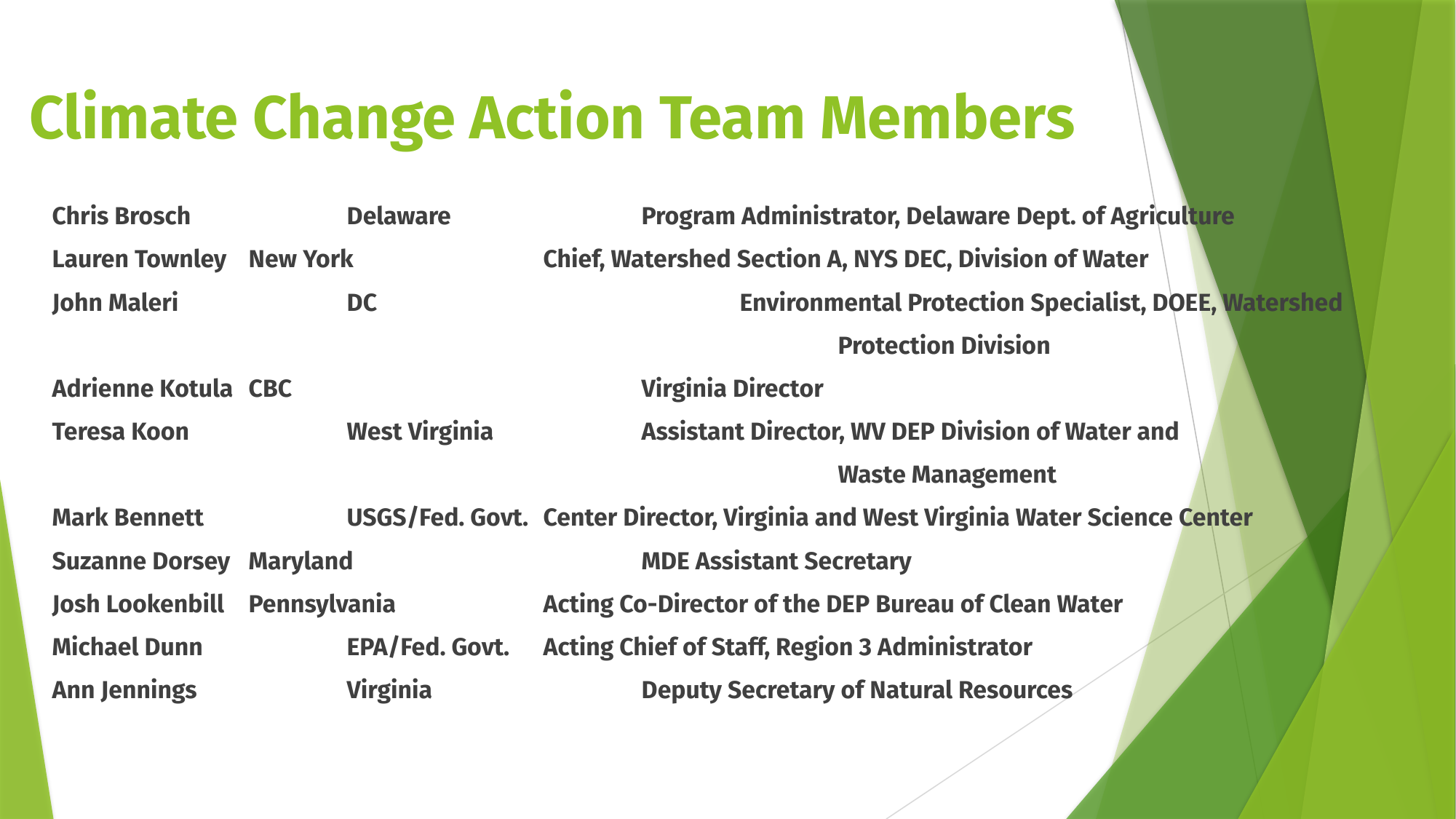

# Climate Change Action Team Members

Chris Brosch		Delaware		Program Administrator, Delaware Dept. of Agriculture
Lauren Townley	New York		Chief, Watershed Section A, NYS DEC, Division of Water
John Maleri		DC 				Environmental Protection Specialist, DOEE, Watershed
								Protection Division
Adrienne Kotula	CBC				Virginia Director
Teresa Koon		West Virginia		Assistant Director, WV DEP Division of Water and
								Waste Management
Mark Bennett		USGS/Fed. Govt.	Center Director, Virginia and West Virginia Water Science Center
Suzanne Dorsey	Maryland			MDE Assistant Secretary
Josh Lookenbill	Pennsylvania 		Acting Co-Director of the DEP Bureau of Clean Water
Michael Dunn		EPA/Fed. Govt.	Acting Chief of Staff, Region 3 Administrator
Ann Jennings		Virginia			Deputy Secretary of Natural Resources